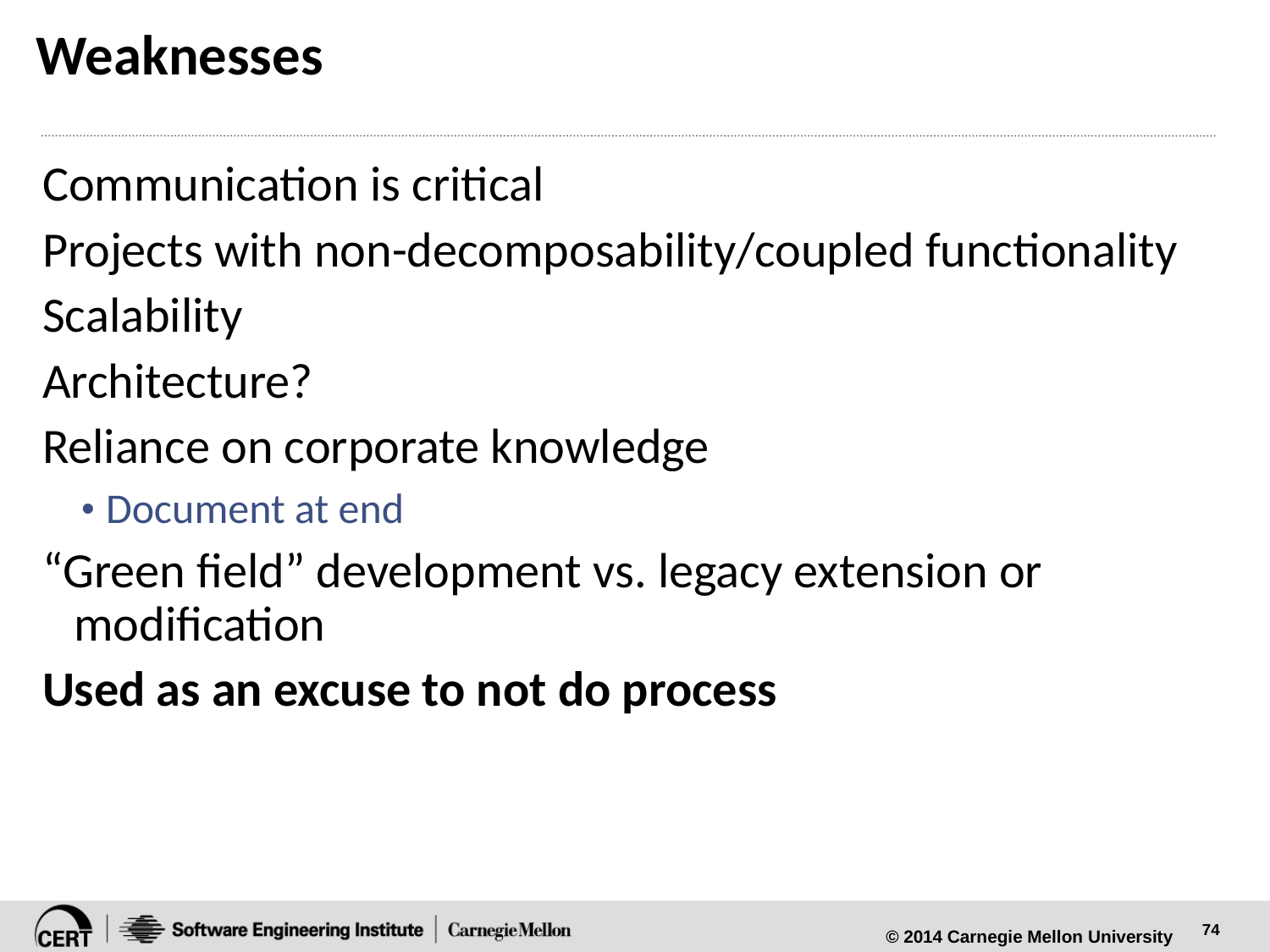

# Weaknesses
Communication is critical
Projects with non-decomposability/coupled functionality
Scalability
Architecture?
Reliance on corporate knowledge
Document at end
“Green field” development vs. legacy extension or modification
Used as an excuse to not do process